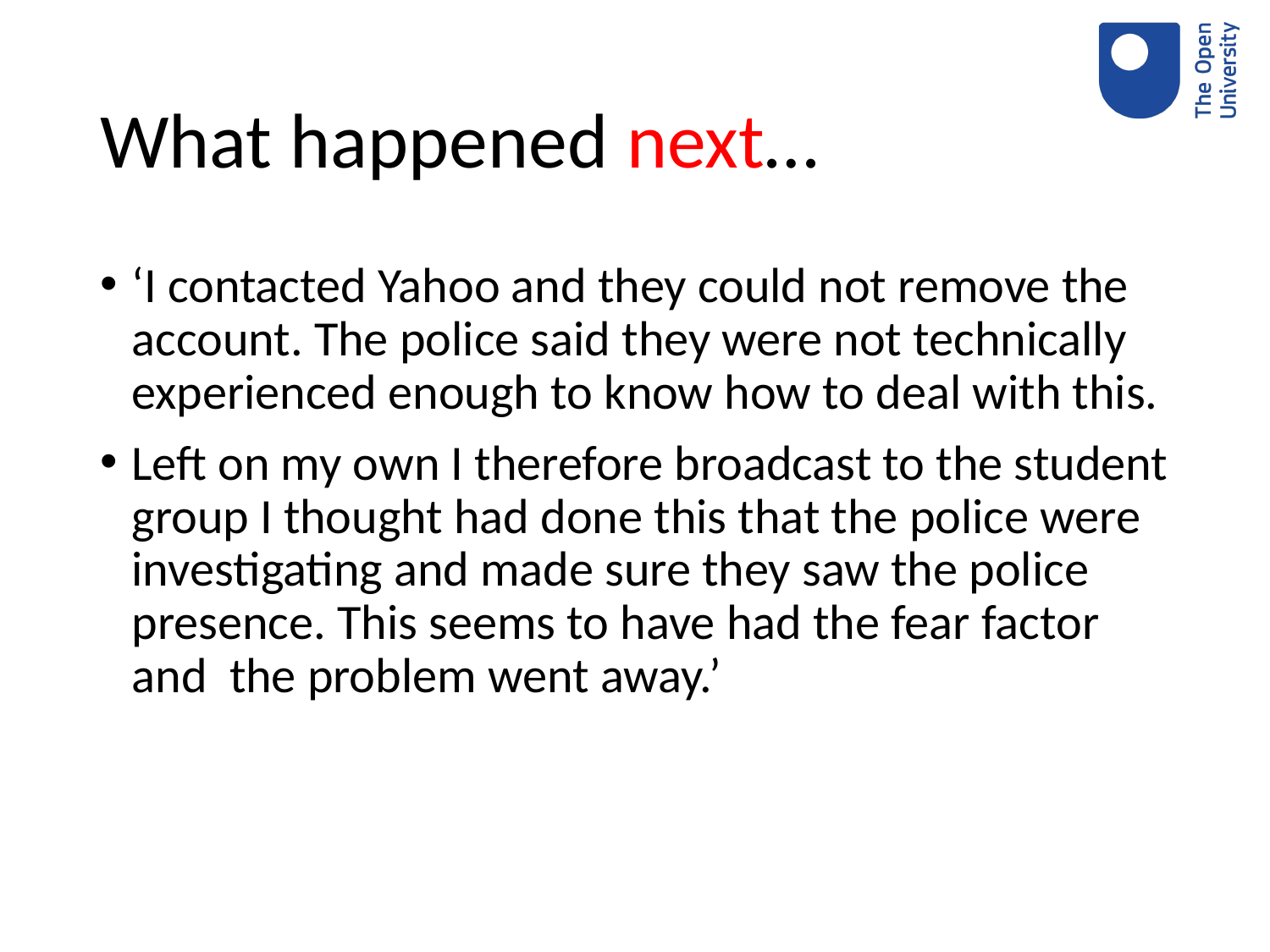

# What happened next…
‘I contacted Yahoo and they could not remove the account. The police said they were not technically experienced enough to know how to deal with this.
Left on my own I therefore broadcast to the student group I thought had done this that the police were investigating and made sure they saw the police presence. This seems to have had the fear factor and  the problem went away.’